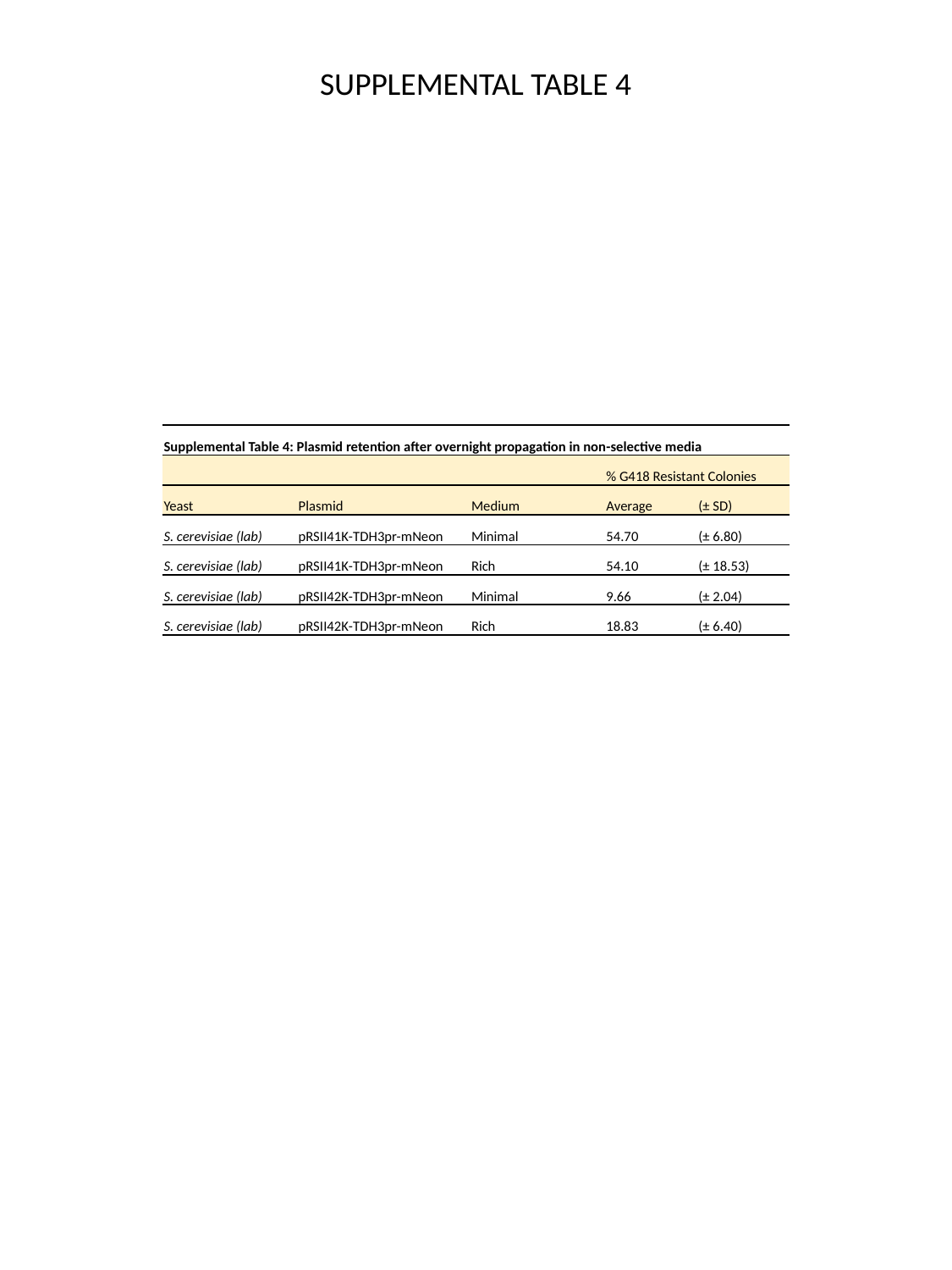

SUPPLEMENTAL TABLE 4
| Supplemental Table 4: Plasmid retention after overnight propagation in non-selective media |  |  |  |  |
| --- | --- | --- | --- | --- |
|  |  |  | % G418 Resistant Colonies |  |
| Yeast | Plasmid | Medium | Average | (± SD) |
| S. cerevisiae (lab) | pRSII41K-TDH3pr-mNeon | Minimal | 54.70 | (± 6.80) |
| S. cerevisiae (lab) | pRSII41K-TDH3pr-mNeon | Rich | 54.10 | (± 18.53) |
| S. cerevisiae (lab) | pRSII42K-TDH3pr-mNeon | Minimal | 9.66 | (± 2.04) |
| S. cerevisiae (lab) | pRSII42K-TDH3pr-mNeon | Rich | 18.83 | (± 6.40) |